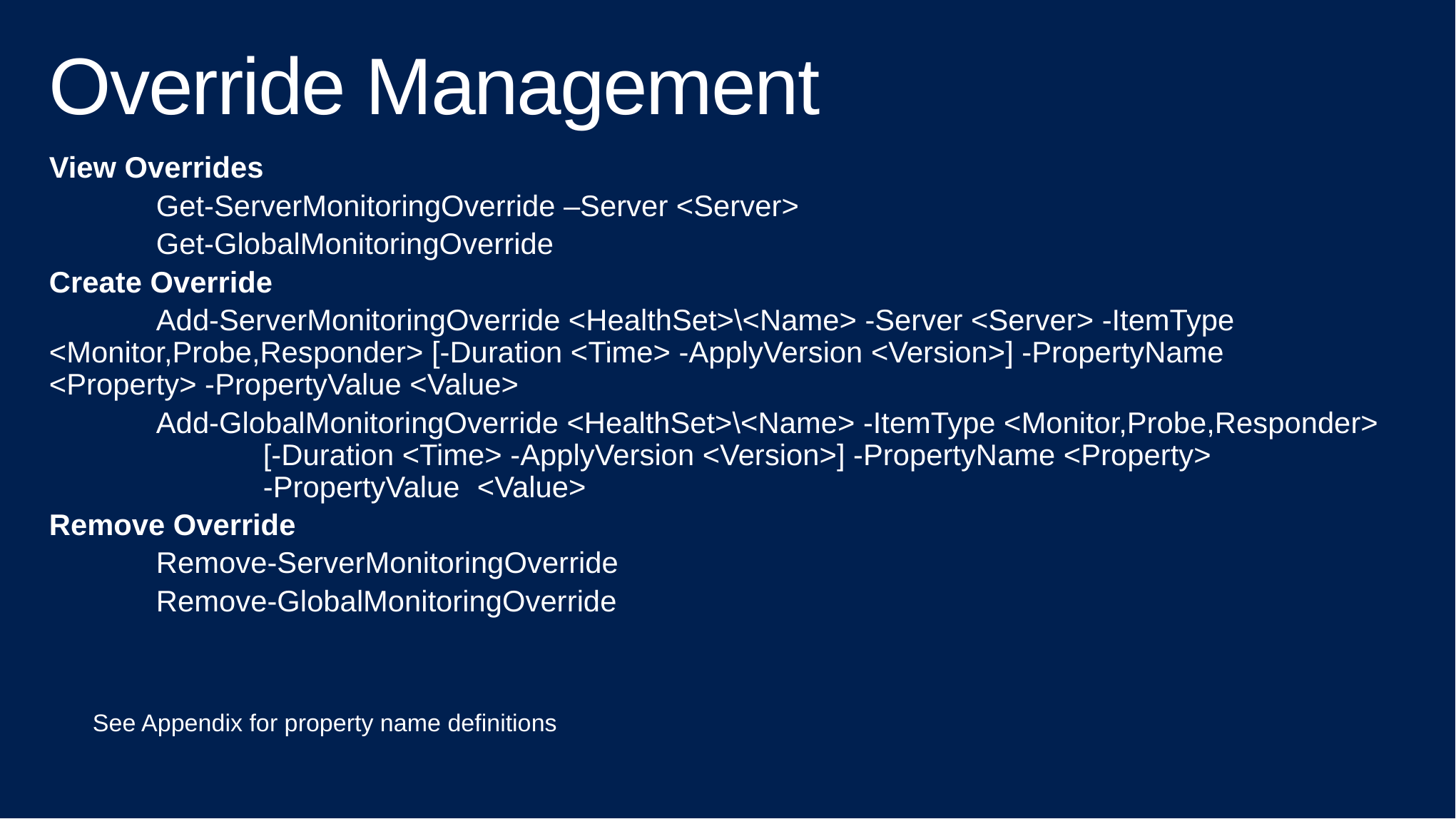

# Override Management
View Overrides
	Get-ServerMonitoringOverride –Server <Server>
	Get-GlobalMonitoringOverride
Create Override
	Add-ServerMonitoringOverride <HealthSet>\<Name> -Server <Server> -ItemType 	<Monitor,Probe,Responder> [-Duration <Time> -ApplyVersion <Version>] -PropertyName 	<Property> -PropertyValue <Value>
	Add-GlobalMonitoringOverride <HealthSet>\<Name> -ItemType <Monitor,Probe,Responder> 		[-Duration <Time> -ApplyVersion <Version>] -PropertyName <Property>
		-PropertyValue 	<Value>
Remove Override
	Remove-ServerMonitoringOverride
	Remove-GlobalMonitoringOverride
See Appendix for property name definitions